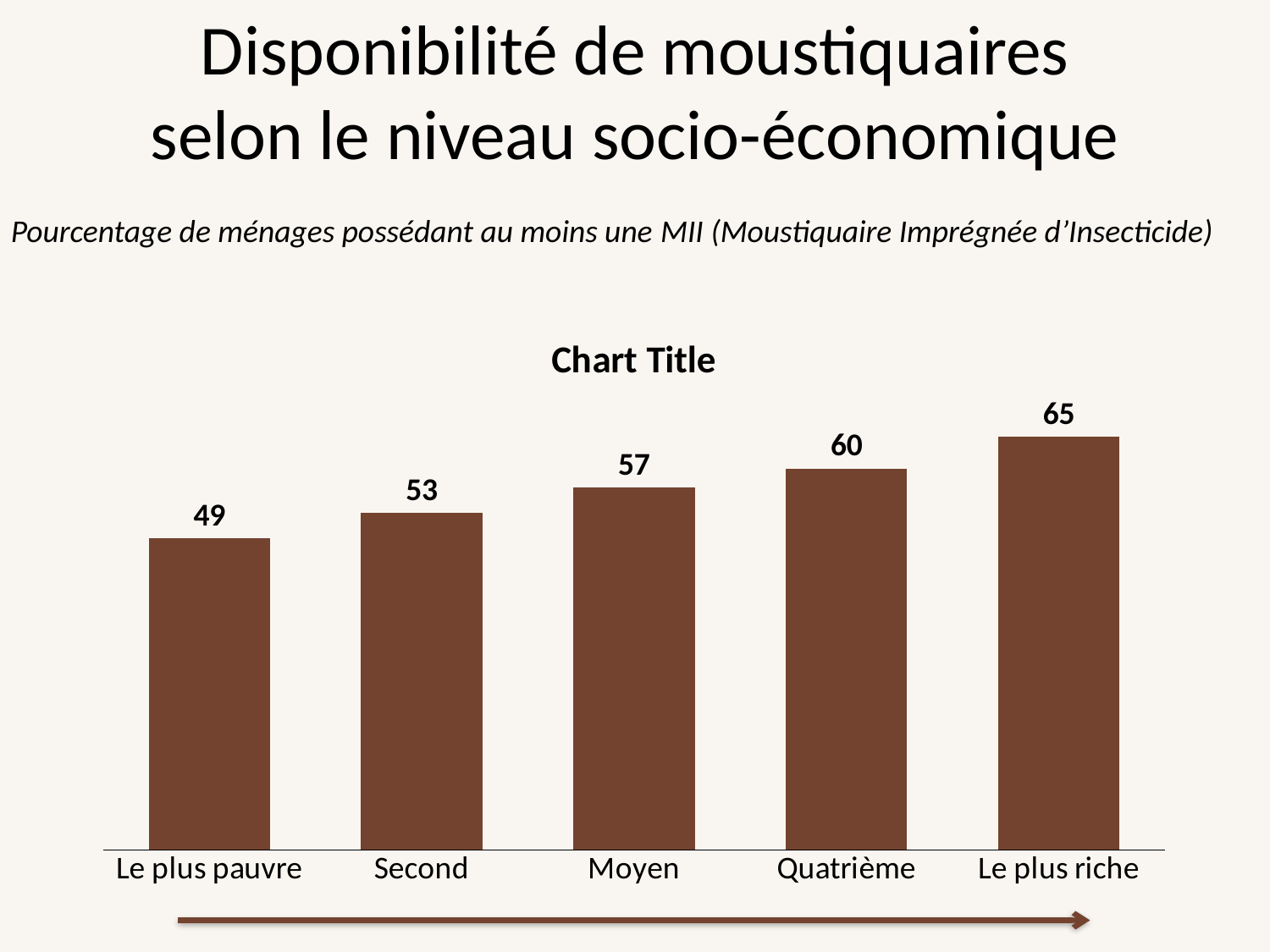

# Disponibilité de moustiquaires selon le niveau socio-économique
Pourcentage de ménages possédant au moins une MII (Moustiquaire Imprégnée d’Insecticide)

### Chart:

| Category |  |
|---|---|
| Le plus pauvre | 49.0 |
| Second | 53.0 |
| Moyen | 57.0 |
| Quatrième | 60.0 |
| Le plus riche | 65.0 |